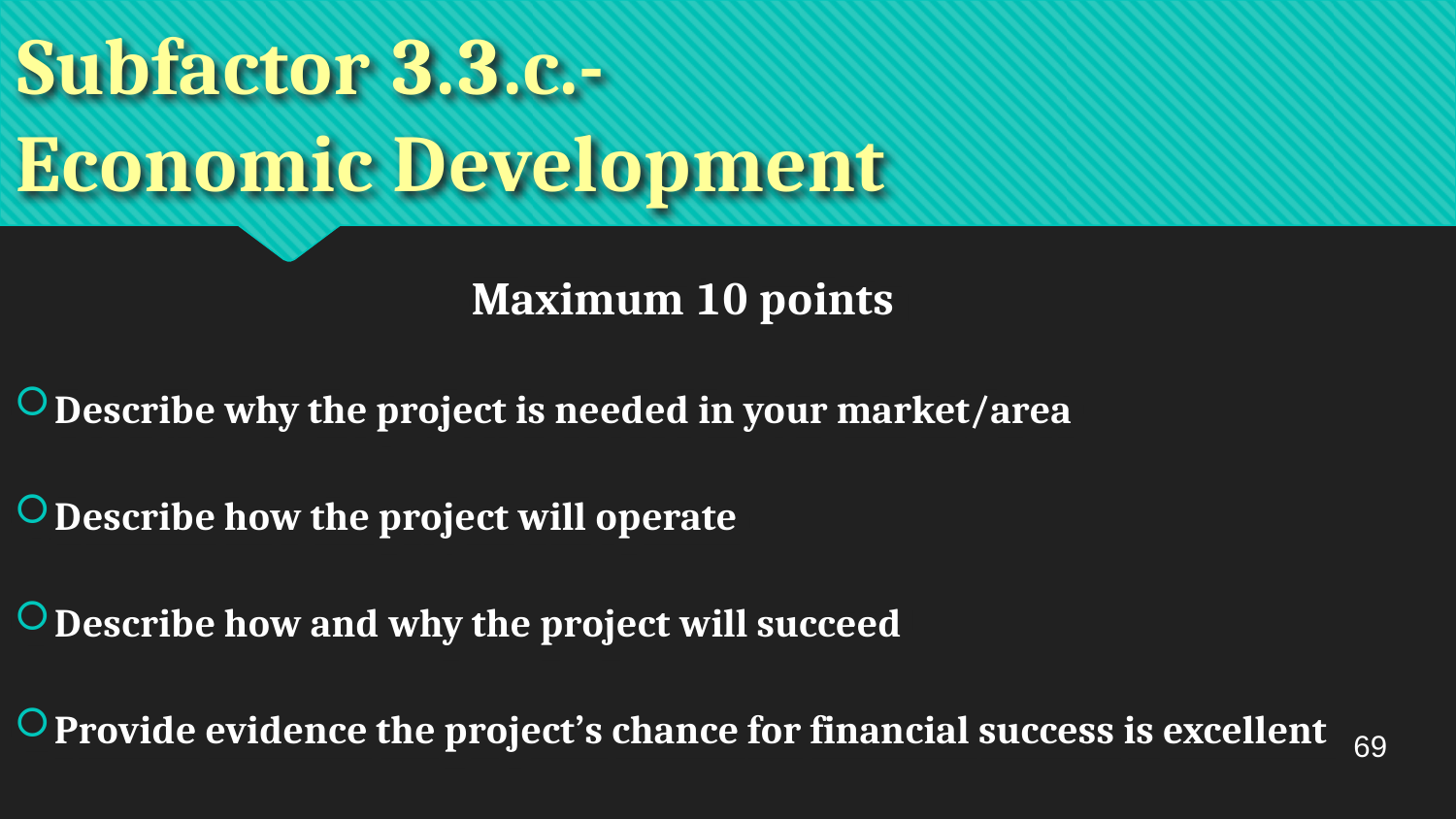

# Subfactor 3.3.c.- Economic Development
Maximum 10 points

Describe why the project is needed in your market/area

Describe how the project will operate

Describe how and why the project will succeed

Provide evidence the project’s chance for financial success is excellent

69